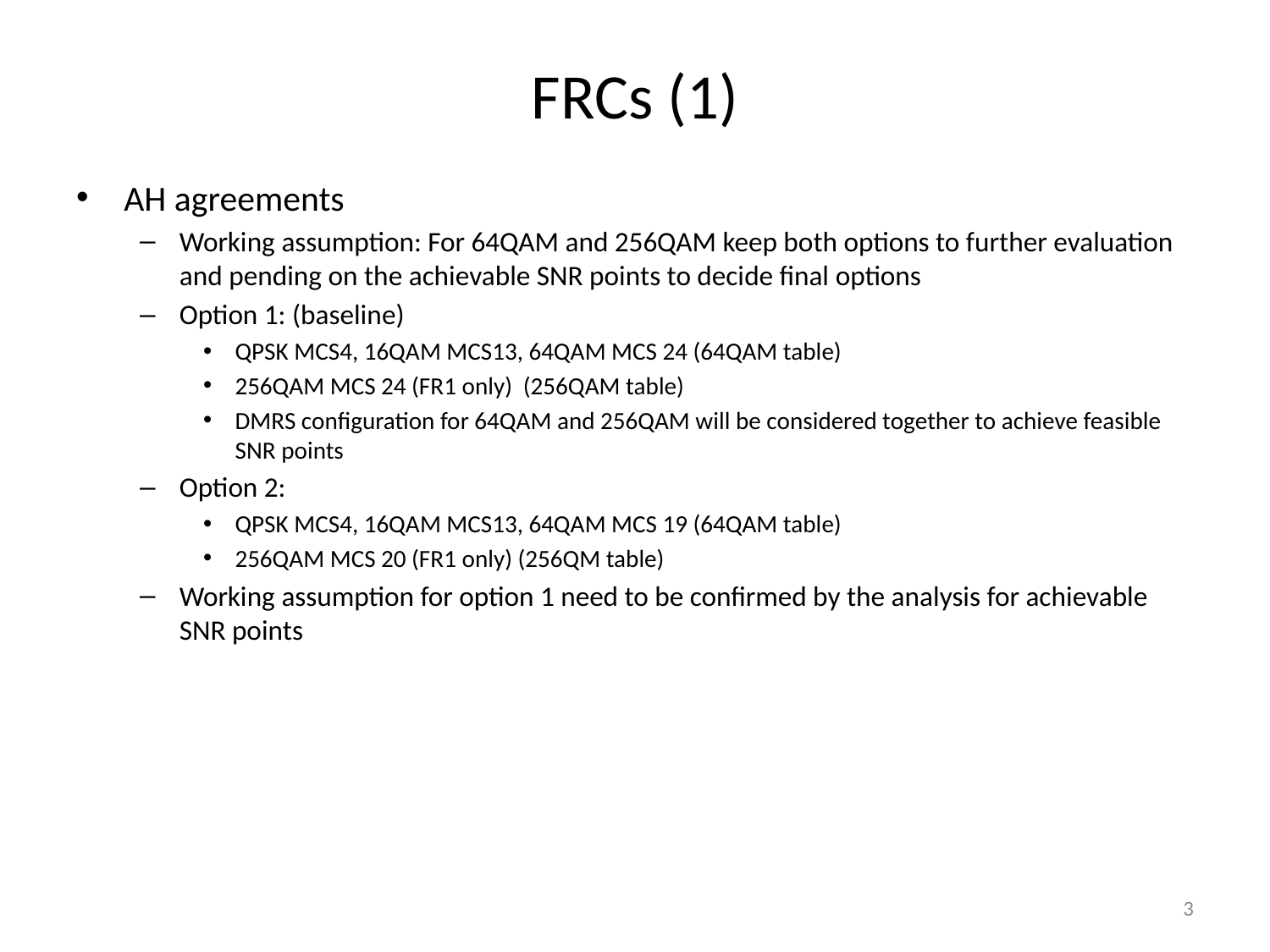

# FRCs (1)
AH agreements
Working assumption: For 64QAM and 256QAM keep both options to further evaluation and pending on the achievable SNR points to decide final options
Option 1: (baseline)
QPSK MCS4, 16QAM MCS13, 64QAM MCS 24 (64QAM table)
256QAM MCS 24 (FR1 only)  (256QAM table)
DMRS configuration for 64QAM and 256QAM will be considered together to achieve feasible SNR points
Option 2:
QPSK MCS4, 16QAM MCS13, 64QAM MCS 19 (64QAM table)
256QAM MCS 20 (FR1 only) (256QM table)
Working assumption for option 1 need to be confirmed by the analysis for achievable SNR points
3